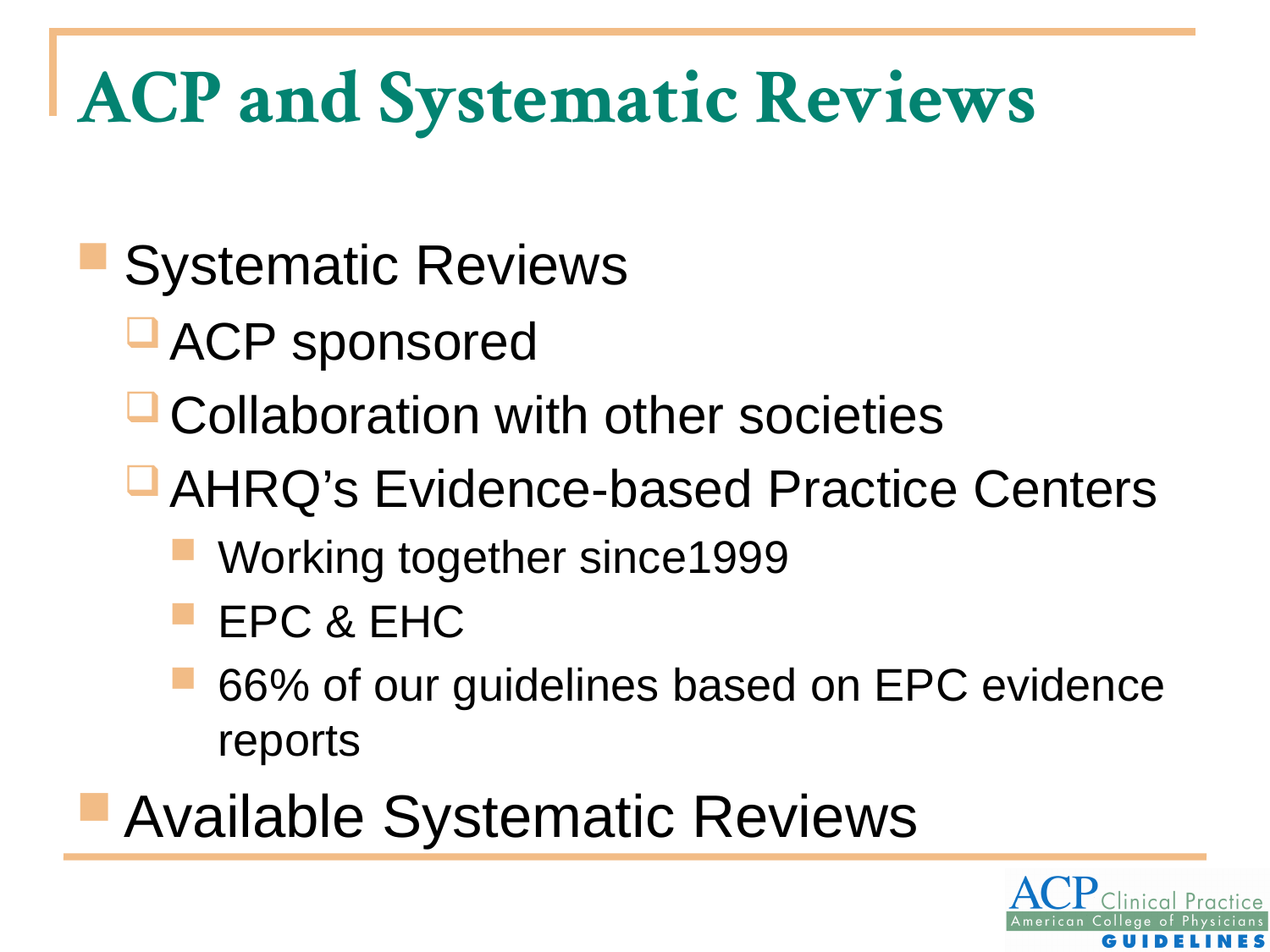

# ACP and Systematic Reviews
Systematic Reviews
ACP sponsored
Collaboration with other societies
AHRQ’s Evidence-based Practice Centers
Working together since1999
EPC & EHC
66% of our guidelines based on EPC evidence reports
Available Systematic Reviews